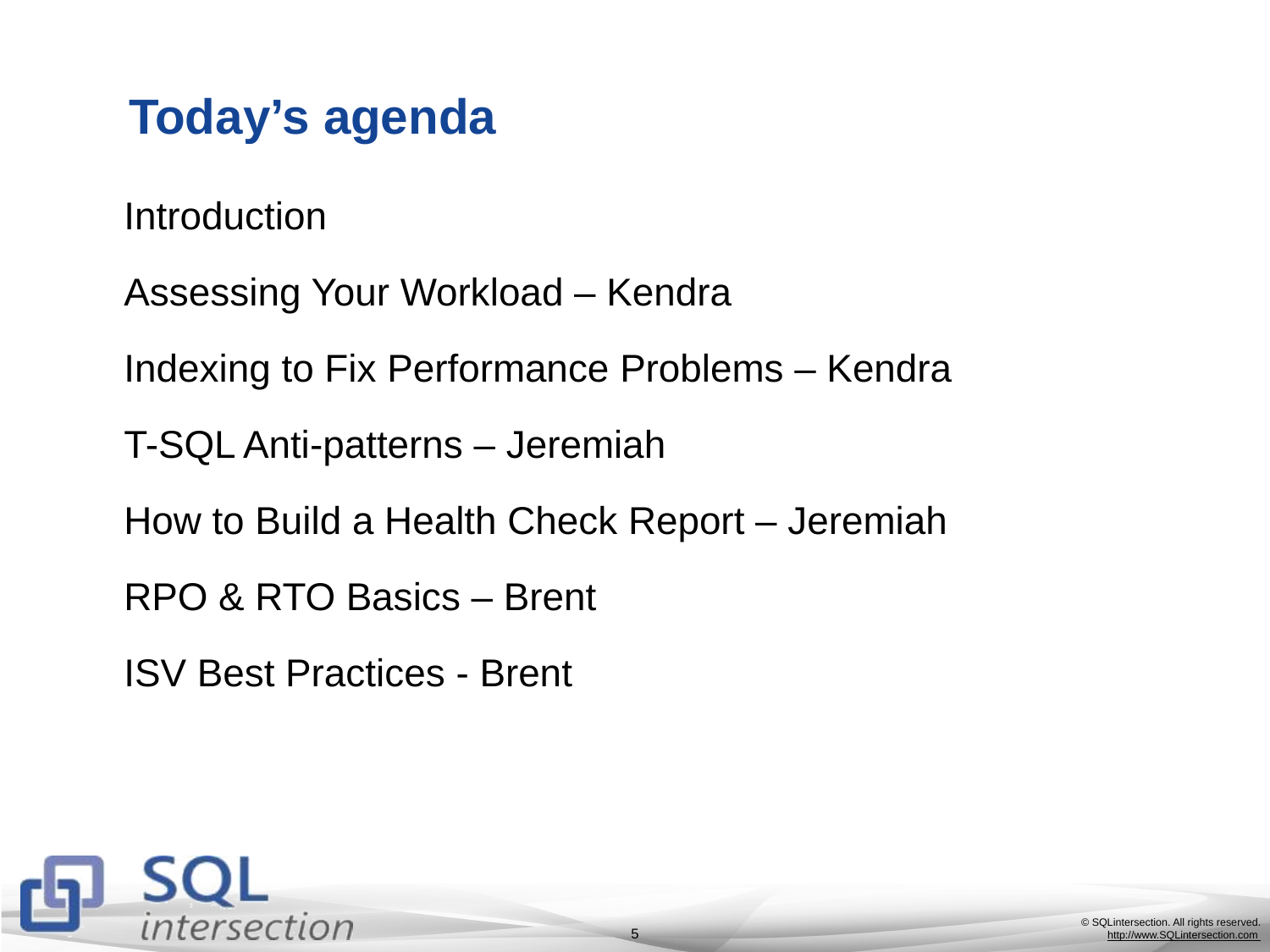

# Today’s agenda
Introduction
Assessing Your Workload – Kendra
Indexing to Fix Performance Problems – Kendra
T-SQL Anti-patterns – Jeremiah
How to Build a Health Check Report – Jeremiah
RPO & RTO Basics – Brent
ISV Best Practices - Brent